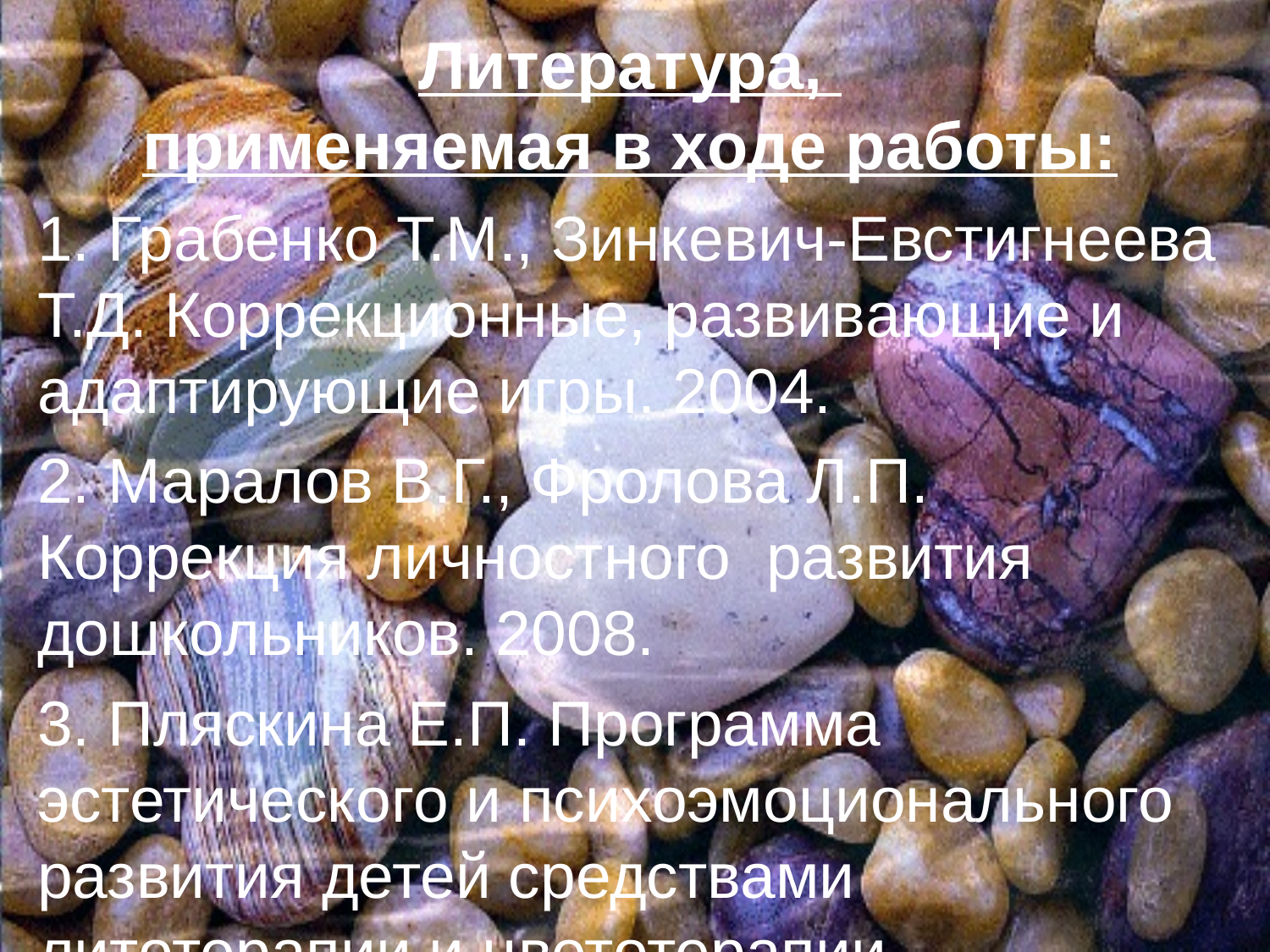

Литература,
применяемая в ходе работы:
1. Грабенко Т.М., Зинкевич-Евстигнеева Т.Д. Коррекционные, развивающие и адаптирующие игры. 2004.
2. Маралов В.Г., Фролова Л.П. Коррекция личностного  развития дошкольников. 2008.
3. Пляскина Е.П. Программа эстетического и психоэмоционального развития детей средствами литотерапии и цветотерапии "Самоцветы".